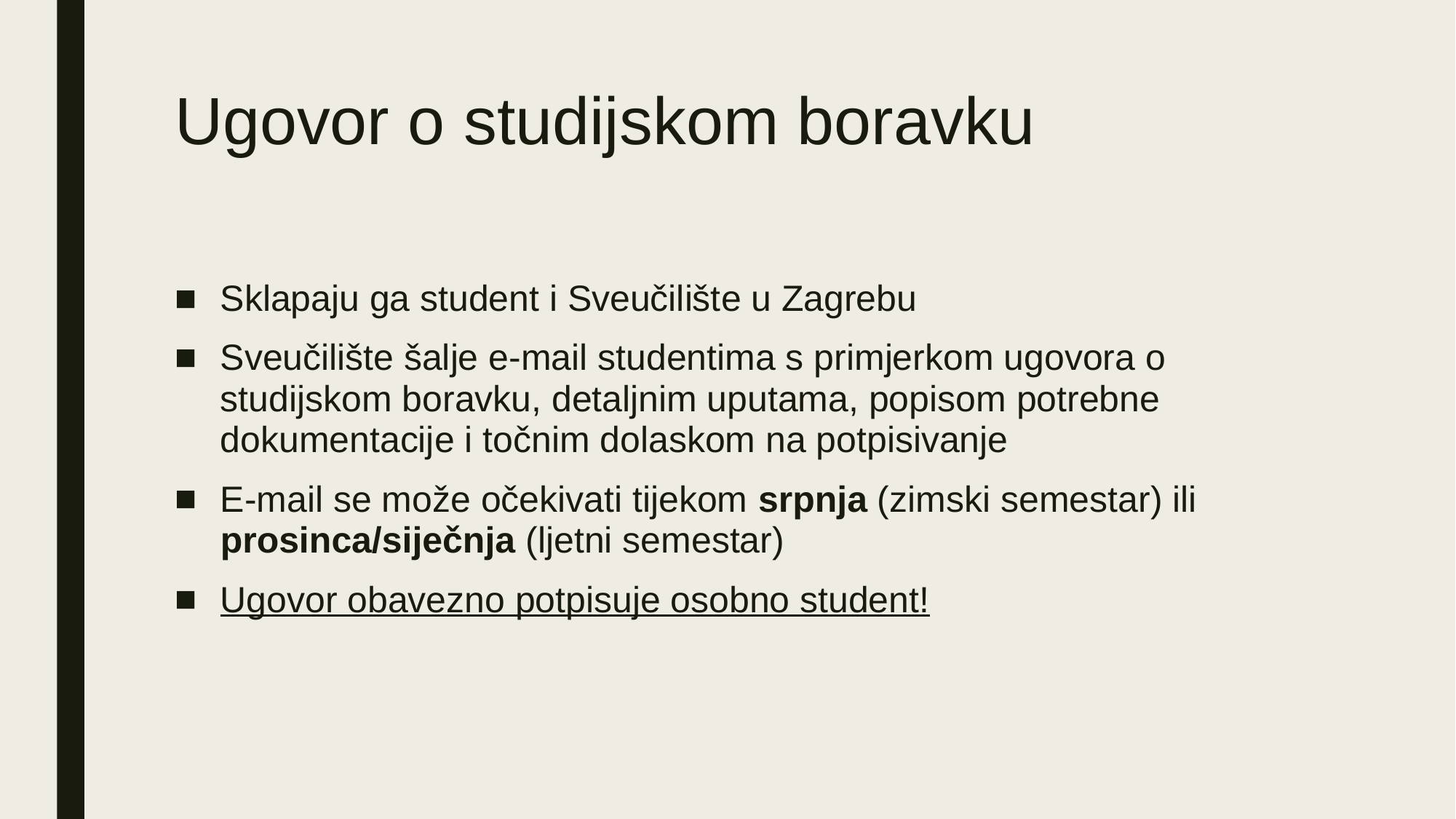

# Ugovor o studijskom boravku
Sklapaju ga student i Sveučilište u Zagrebu
Sveučilište šalje e-mail studentima s primjerkom ugovora o studijskom boravku, detaljnim uputama, popisom potrebne dokumentacije i točnim dolaskom na potpisivanje
E-mail se može očekivati tijekom srpnja (zimski semestar) ili prosinca/siječnja (ljetni semestar)
Ugovor obavezno potpisuje osobno student!